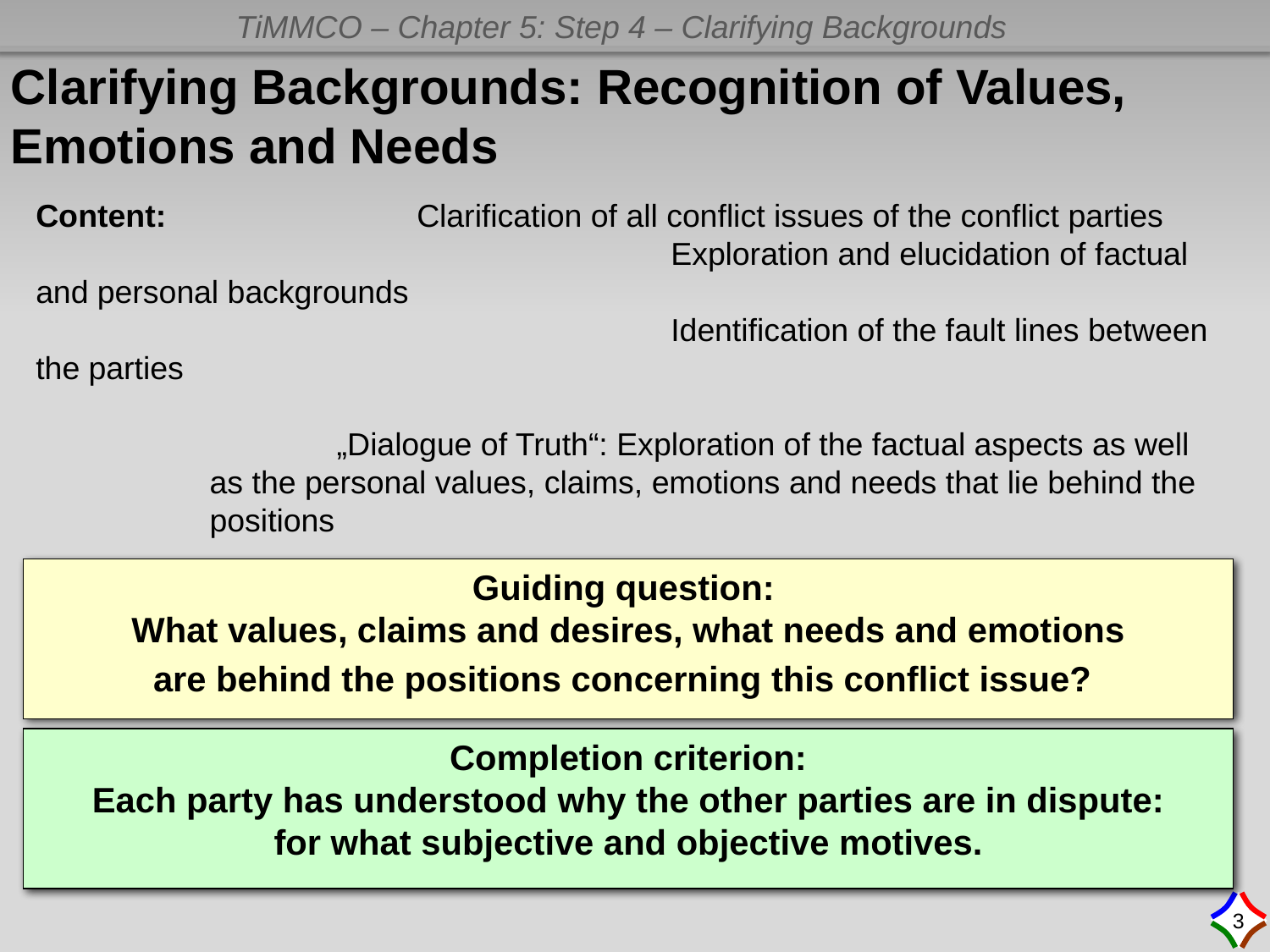

Clarifying Backgrounds: Recognition of Values, Emotions and Needs
Content:		Clarification of all conflict issues of the conflict parties
					Exploration and elucidation of factual and personal backgrounds
					Identification of the fault lines between the parties

		„Dialogue of Truth“: Exploration of the factual aspects as well as the personal values​​, claims, emotions and needs that lie behind the positions

Goal:			The conflict parties understand each other (# harmony / solutions)
Guiding question:
What values, claims and desires, what needs and emotions
are behind the positions concerning this conflict issue?
Completion criterion:
Each party has understood why the other parties are in dispute:
for what subjective and objective motives.
3